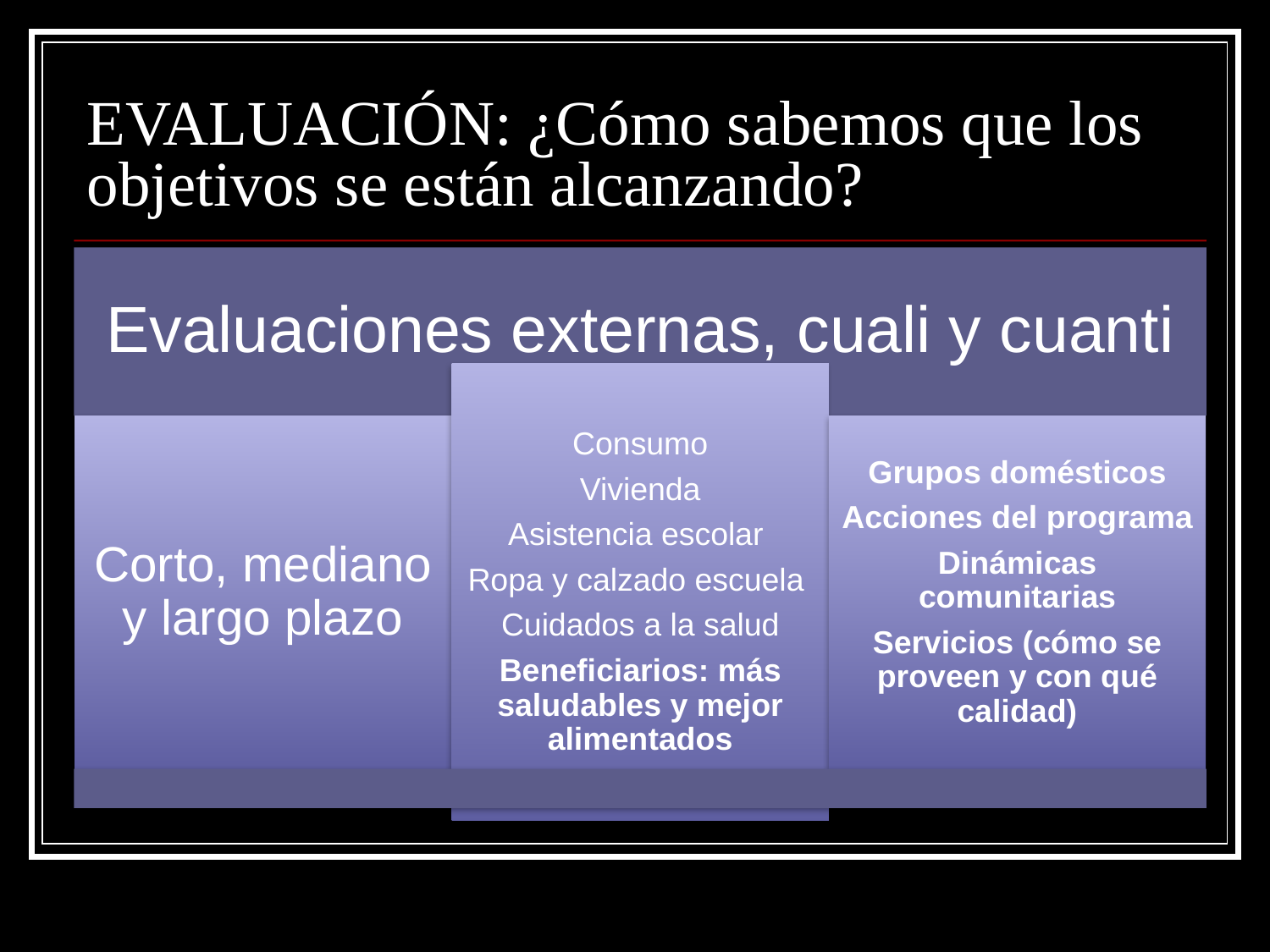

# EVALUACIÓN: ¿Cómo sabemos que los objetivos se están alcanzando?
Evaluaciones externas, cuali y cuanti
Corto, mediano y largo plazo
Consumo
Vivienda
Asistencia escolar
Ropa y calzado escuela
Cuidados a la salud
Beneficiarios: más saludables y mejor alimentados
Grupos domésticos
Acciones del programa
Dinámicas comunitarias
Servicios (cómo se proveen y con qué calidad)